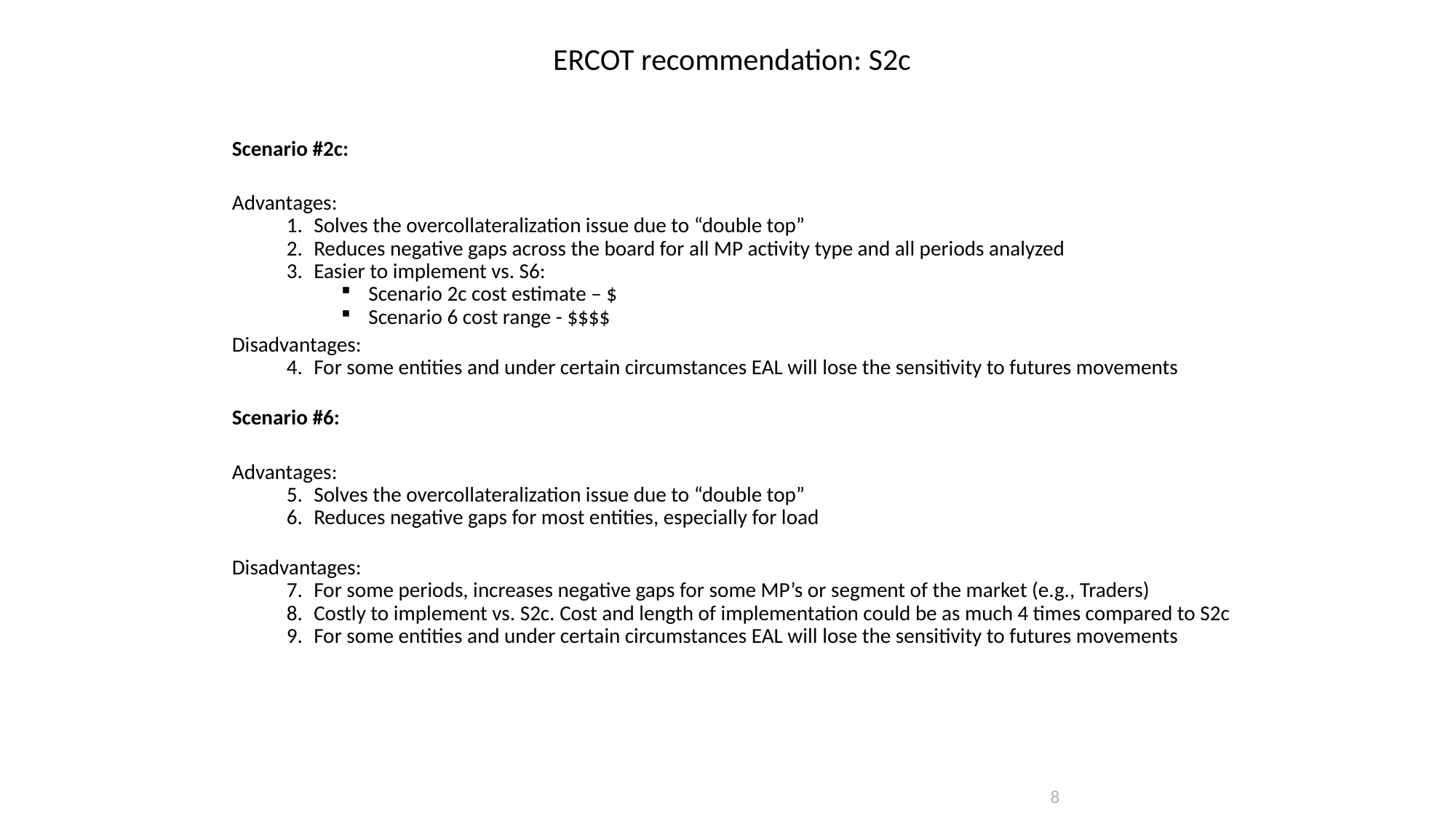

# ERCOT recommendation: S2c
Scenario #2c:

Advantages:
Solves the overcollateralization issue due to “double top”
Reduces negative gaps across the board for all MP activity type and all periods analyzed
Easier to implement vs. S6:
Scenario 2c cost estimate – $
Scenario 6 cost range - $$$$
Disadvantages:
For some entities and under certain circumstances EAL will lose the sensitivity to futures movements

Scenario #6:

Advantages:
Solves the overcollateralization issue due to “double top”
Reduces negative gaps for most entities, especially for load

Disadvantages:
For some periods, increases negative gaps for some MP’s or segment of the market (e.g., Traders)
Costly to implement vs. S2c. Cost and length of implementation could be as much 4 times compared to S2c
For some entities and under certain circumstances EAL will lose the sensitivity to futures movements

8